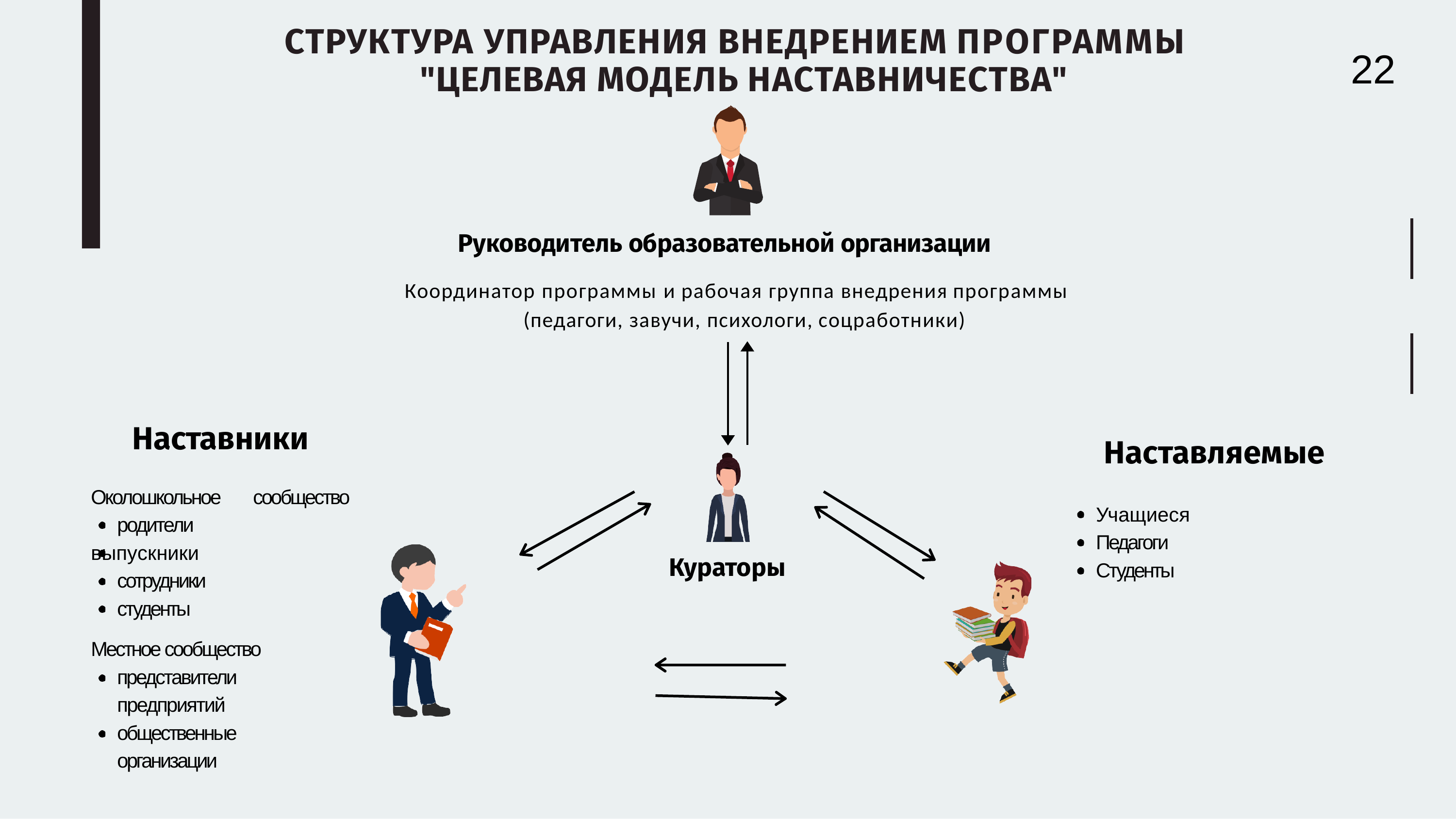

# СТРУКТУРА УПРАВЛЕНИЯ ВНЕДРЕНИЕМ ПРОГРАММЫ  "ЦЕЛЕВАЯ МОДЕЛЬ НАСТАВНИЧЕСТВА"
22

Руководитель образовательной организации
Координатор программы и рабочая группа внедрения программы  (педагоги, завучи, психологи, соцработники)

Наставники
Околошкольное сообщество  родители
выпускники  сотрудники  студенты
Местное сообщество  представители  предприятий  общественные  организации
Наставляемые
Учащиеся  Педагоги  Студенты

Кураторы